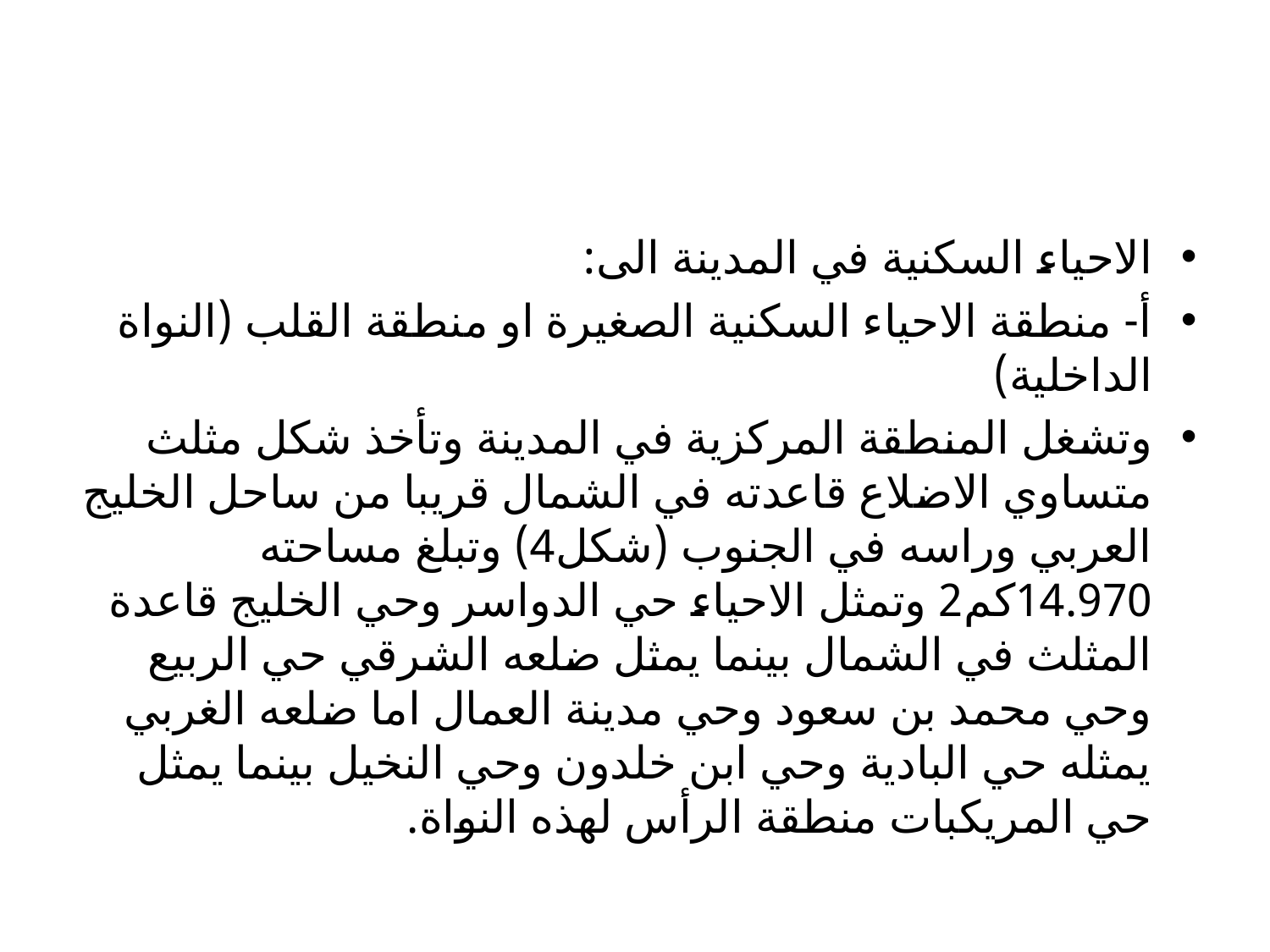

الاحياء السكنية في المدينة الى:
أ- منطقة الاحياء السكنية الصغيرة او منطقة القلب (النواة الداخلية)
وتشغل المنطقة المركزية في المدينة وتأخذ شكل مثلث متساوي الاضلاع قاعدته في الشمال قريبا من ساحل الخليج العربي وراسه في الجنوب (شكل4) وتبلغ مساحته 14.970كم2 وتمثل الاحياء حي الدواسر وحي الخليج قاعدة المثلث في الشمال بينما يمثل ضلعه الشرقي حي الربيع وحي محمد بن سعود وحي مدينة العمال اما ضلعه الغربي  يمثله حي البادية وحي ابن خلدون وحي النخيل بينما يمثل حي المريكبات منطقة الرأس لهذه النواة.